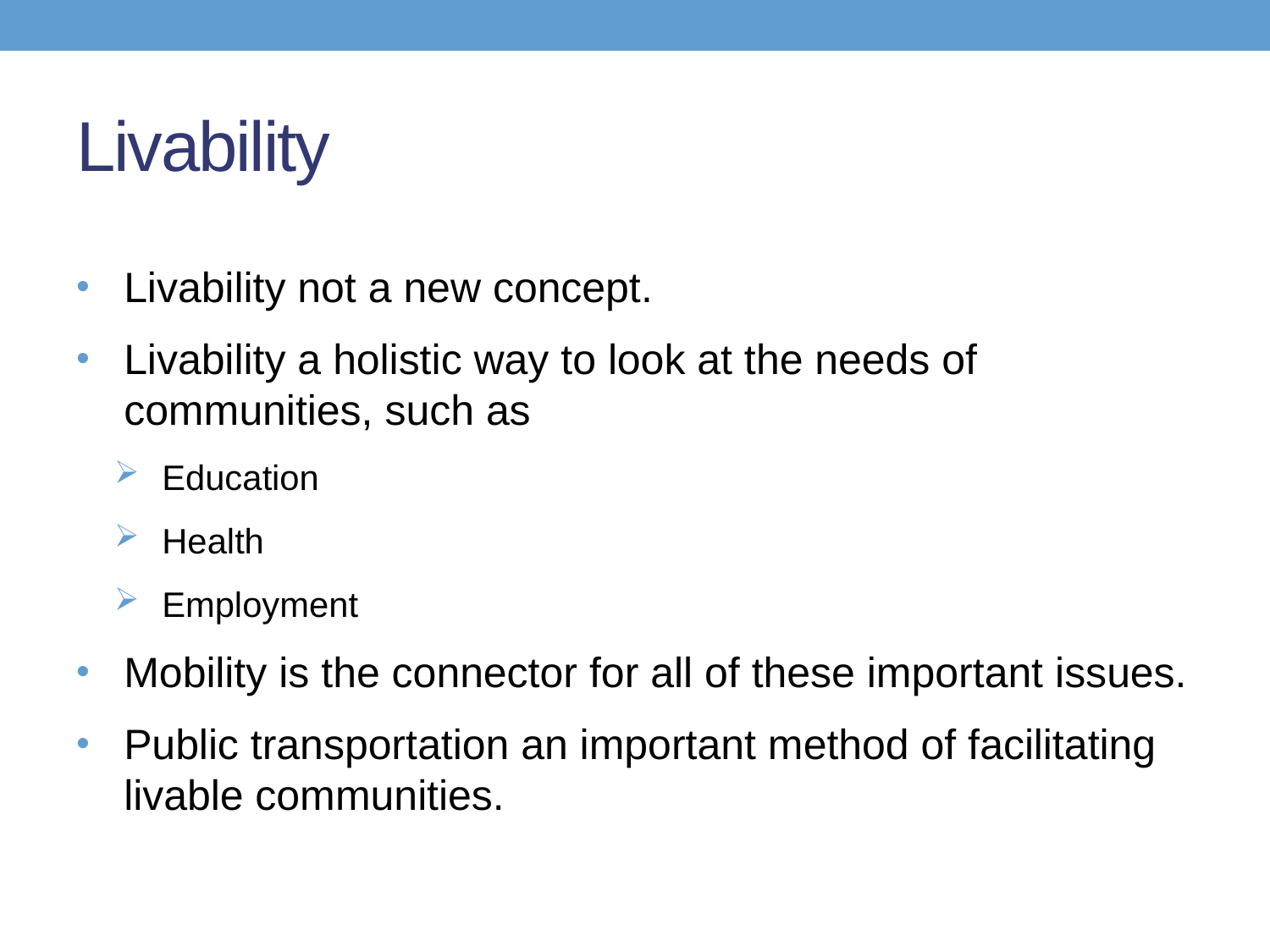

# Livability
Livability not a new concept.
Livability a holistic way to look at the needs of communities, such as
Education
Health
Employment
Mobility is the connector for all of these important issues.
Public transportation an important method of facilitating livable communities.